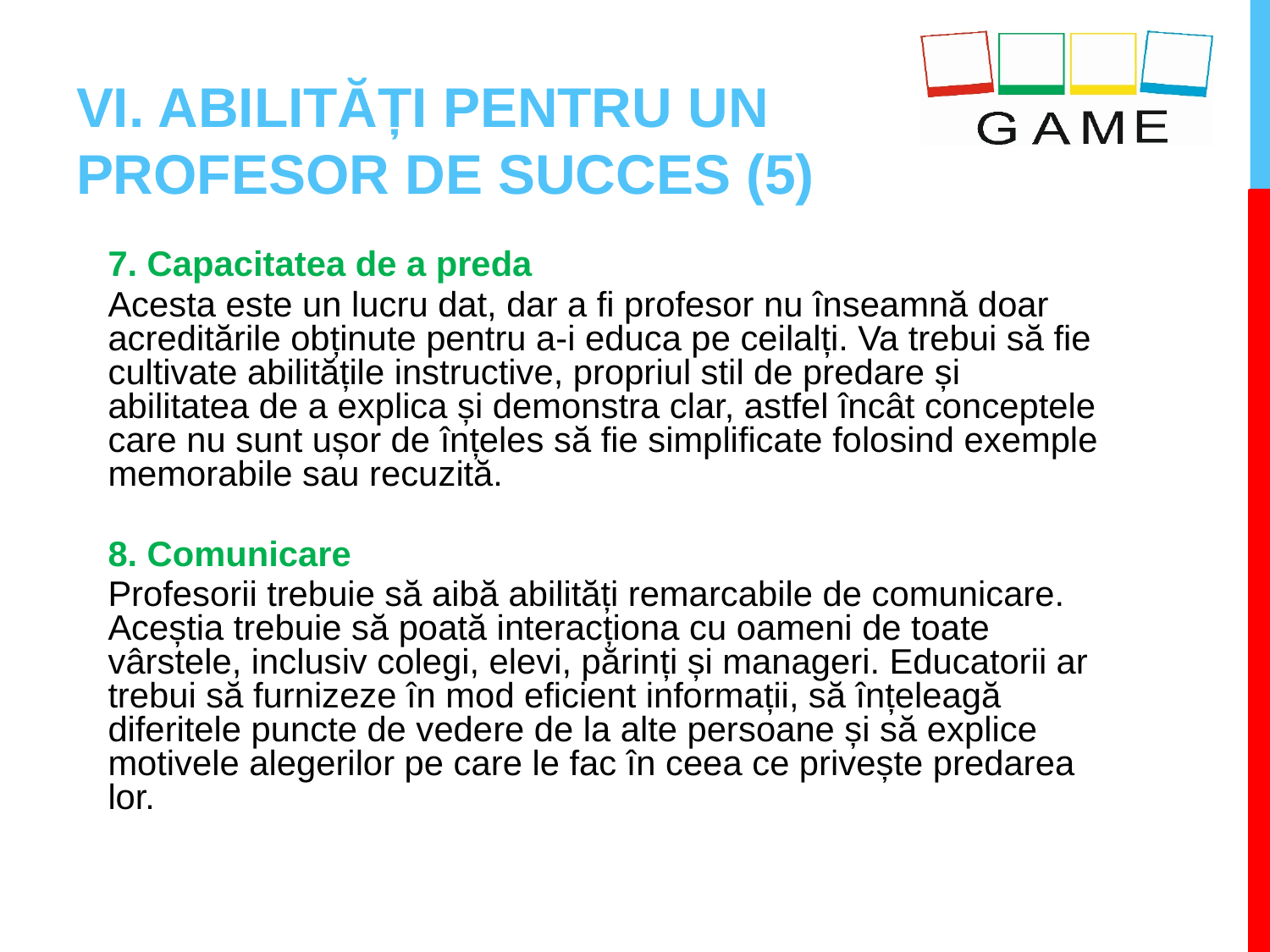

# VI. ABILITĂȚI PENTRU UN PROFESOR DE SUCCES (5)
7. Capacitatea de a preda
Acesta este un lucru dat, dar a fi profesor nu înseamnă doar acreditările obținute pentru a-i educa pe ceilalți. Va trebui să fie cultivate abilitățile instructive, propriul stil de predare și abilitatea de a explica și demonstra clar, astfel încât conceptele care nu sunt ușor de înțeles să fie simplificate folosind exemple memorabile sau recuzită.

8. Comunicare
Profesorii trebuie să aibă abilități remarcabile de comunicare. Aceștia trebuie să poată interacționa cu oameni de toate vârstele, inclusiv colegi, elevi, părinți și manageri. Educatorii ar trebui să furnizeze în mod eficient informații, să înțeleagă diferitele puncte de vedere de la alte persoane și să explice motivele alegerilor pe care le fac în ceea ce privește predarea lor.